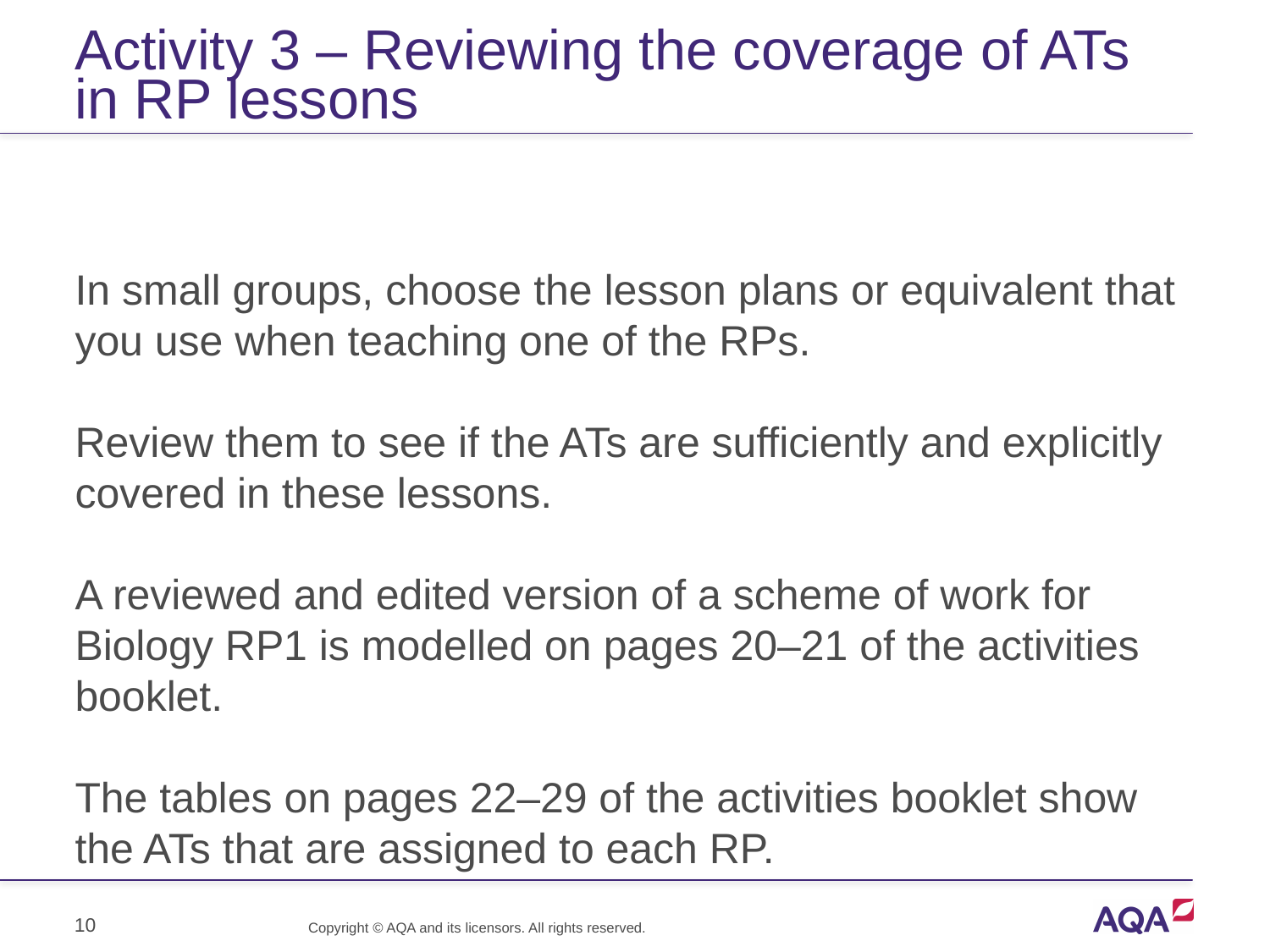

# Activity 3 – Reviewing the coverage of ATs in RP lessons
In small groups, choose the lesson plans or equivalent that you use when teaching one of the RPs.

Review them to see if the ATs are sufficiently and explicitly covered in these lessons.

A reviewed and edited version of a scheme of work for Biology RP1 is modelled on pages 20–21 of the activities booklet.

The tables on pages 22–29 of the activities booklet show the ATs that are assigned to each RP.

10
Copyright © AQA and its licensors. All rights reserved.